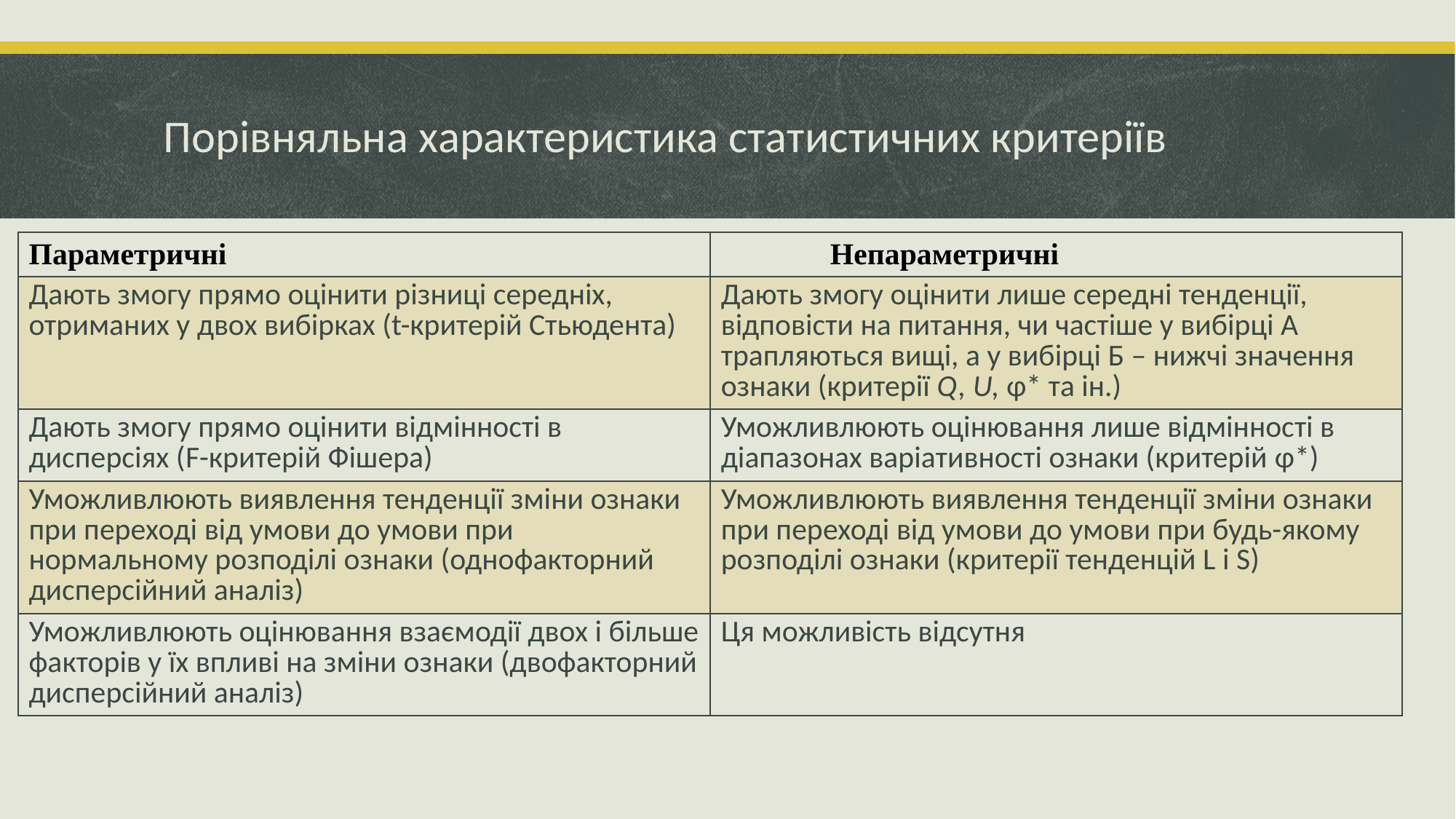

# Порівняльна характеристика статистичних критеріїв
| Параметричні | Непараметричні |
| --- | --- |
| Дають змогу прямо оцінити різниці середніх, отриманих у двох вибірках (t-критерій Стьюдента) | Дають змогу оцінити лише середні тенденції, відповісти на питання, чи частіше у вибірці А трапляються вищі, а у вибірці Б – нижчі значення ознаки (критерії Q, U, φ\* та ін.) |
| Дають змогу прямо оцінити відмінності в дисперсіях (F-критерій Фішера) | Уможливлюють оцінювання лише відмінності в діапазонах варіативності ознаки (критерій φ\*) |
| Уможливлюють виявлення тенденції зміни ознаки при переході від умови до умови при нормальному розподілі ознаки (однофакторний дисперсійний аналіз) | Уможливлюють виявлення тенденції зміни ознаки при переході від умови до умови при будь-якому розподілі ознаки (критерії тенденцій L i S) |
| Уможливлюють оцінювання взаємодії двох і більше факторів у їх впливі на зміни ознаки (двофакторний дисперсійний аналіз) | Ця можливість відсутня |